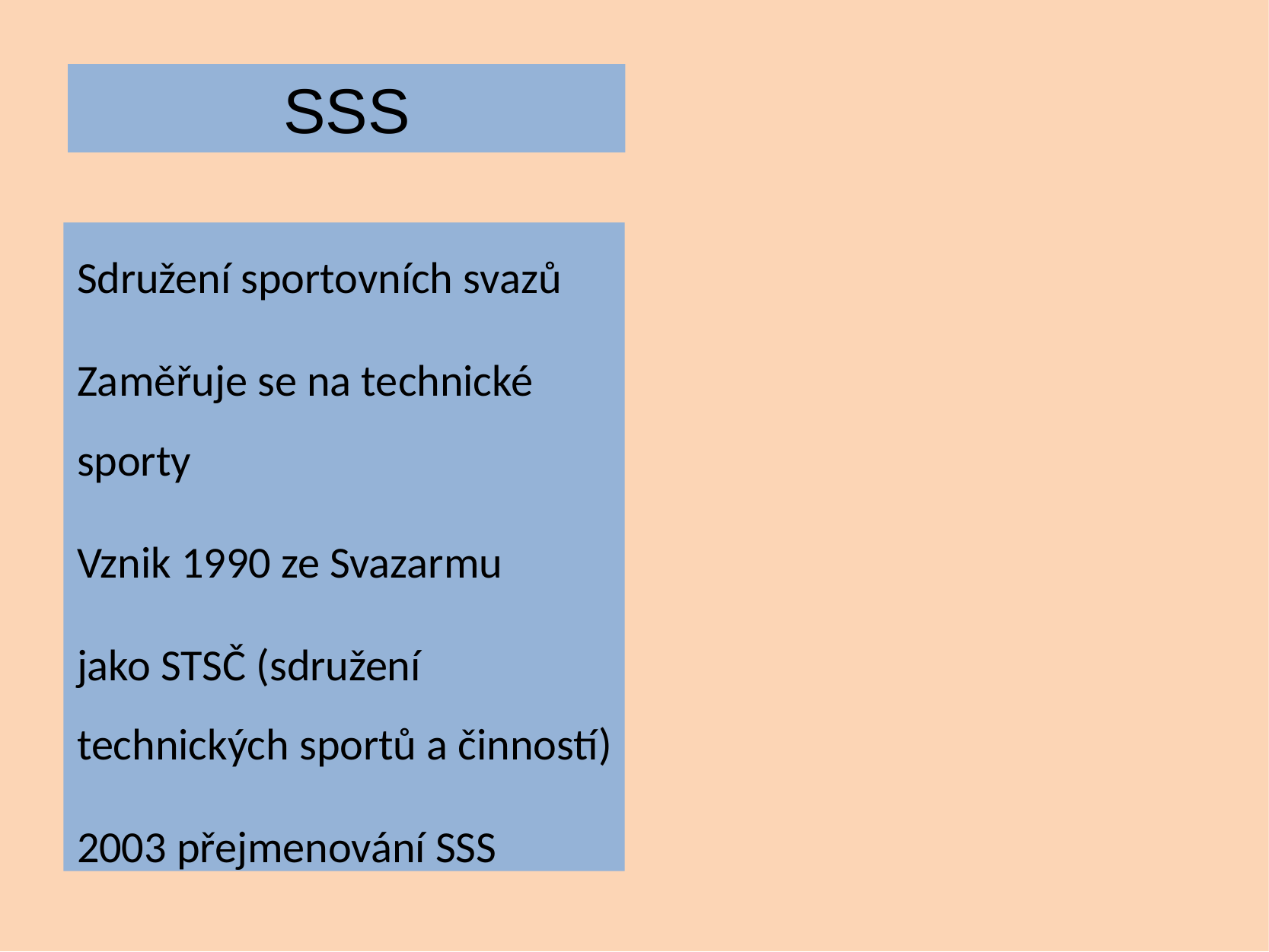

# SSS
Sdružení sportovních svazů
Zaměřuje se na technické sporty
Vznik 1990 ze Svazarmu
jako STSČ (sdružení technických sportů a činností)
2003 přejmenování SSS